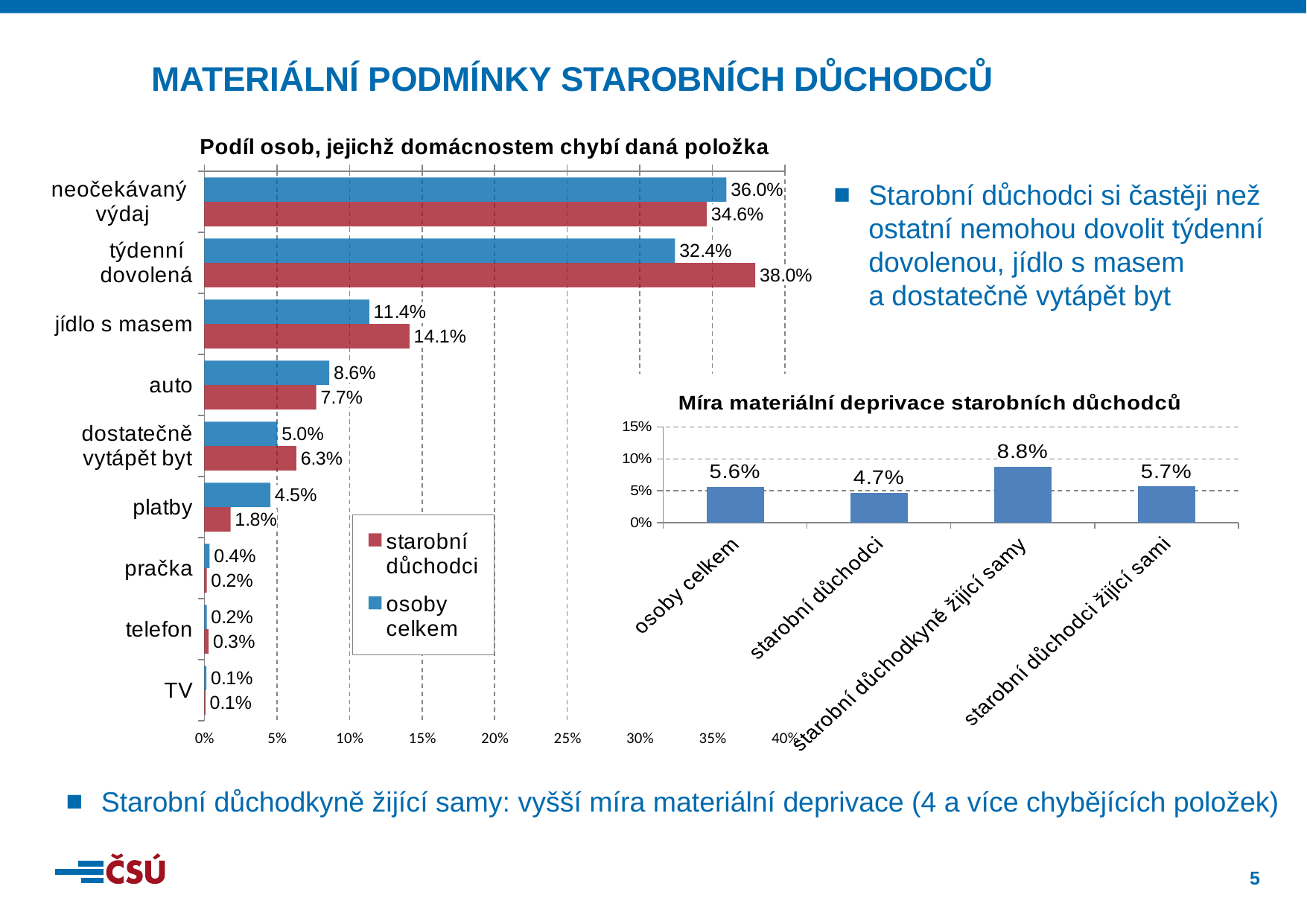

Materiální podmínky starobních důchodců

### Chart: Podíl osob, jejichž domácnostem chybí daná položka

| Category | osoby celkem | starobní důchodci |
|---|---|---|
| neočekávaný
výdaj | 0.3596971935224859 | 0.3462 |
| týdenní dovolená | 0.3242664435709556 | 0.3796000000000004 |
| jídlo s masem | 0.11356770309879656 | 0.1413 |
| auto | 0.08605857083810604 | 0.0771 |
| dostatečně vytápět byt | 0.050236932969156184 | 0.0633 |
| platby | 0.045482523966929686 | 0.01801725091485205 |
| pračka | 0.0035632505865522413 | 0.0016000000000000016 |
| telefon | 0.001599574322471922 | 0.0029 |
| TV | 0.001406326689796587 | 0.000700000000000001 |
Starobní důchodci si častěji než ostatní nemohou dovolit týdenní dovolenou, jídlo s masem             a dostatečně vytápět byt

### Chart: Míra materiální deprivace starobních důchodců

| Category |  |
|---|---|
| osoby celkem | 0.05600000000000001 |
| starobní důchodci | 0.047000000000000014 |
| starobní důchodkyně žijící samy | 0.08800000000000006 |
| starobní důchodci žijící sami | 0.05700000000000002 |
Starobní důchodkyně žijící samy: vyšší míra materiální deprivace (4 a více chybějících položek)